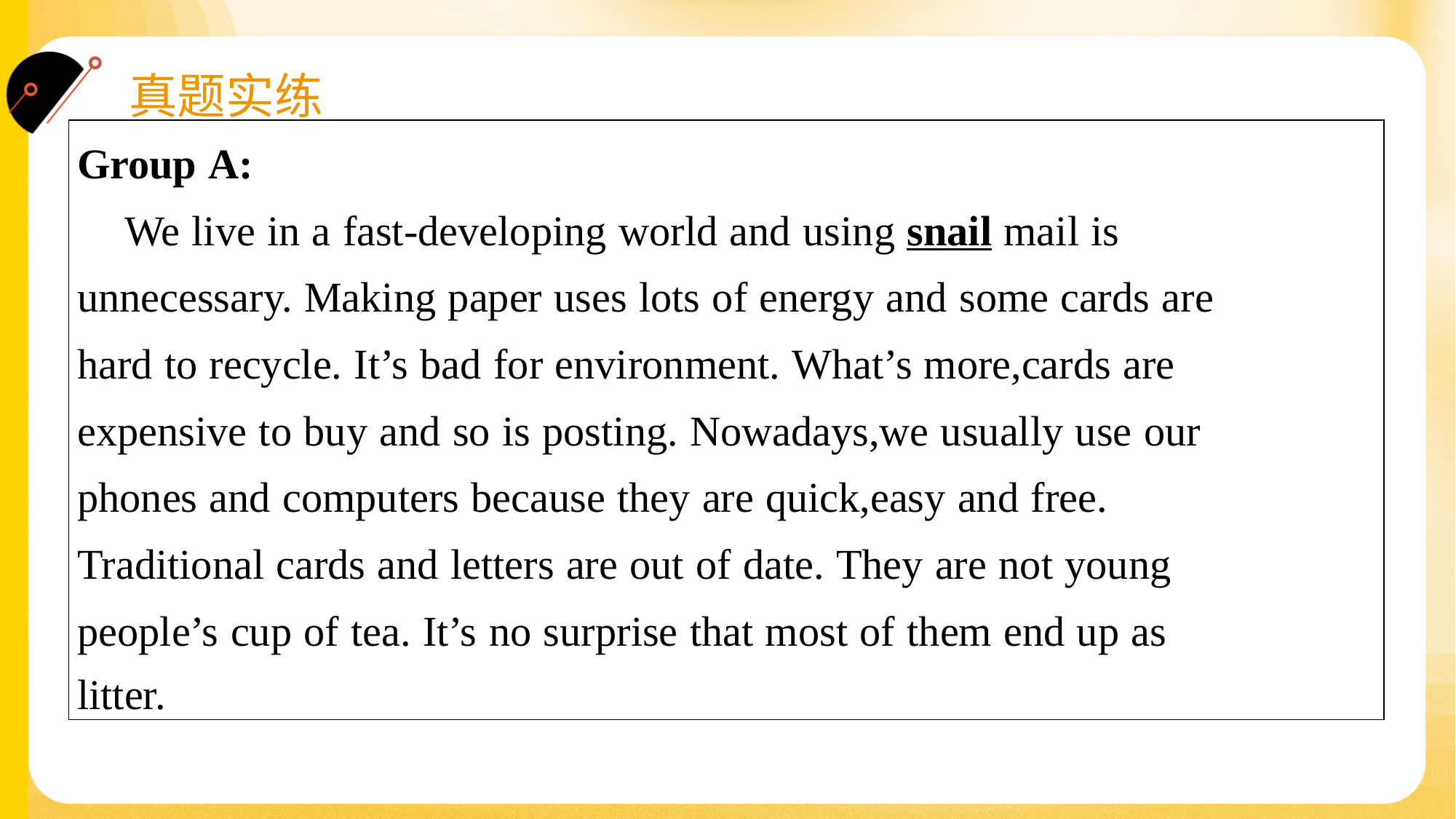

| Group A: We live in a fast-developing world and using snail mail is unnecessary. Making paper uses lots of energy and some cards are hard to recycle. It’s bad for environment. What’s more,cards are expensive to buy and so is posting. Nowadays,we usually use our phones and computers because they are quick,easy and free. Traditional cards and letters are out of date. They are not young people’s cup of tea. It’s no surprise that most of them end up as litter. |
| --- |